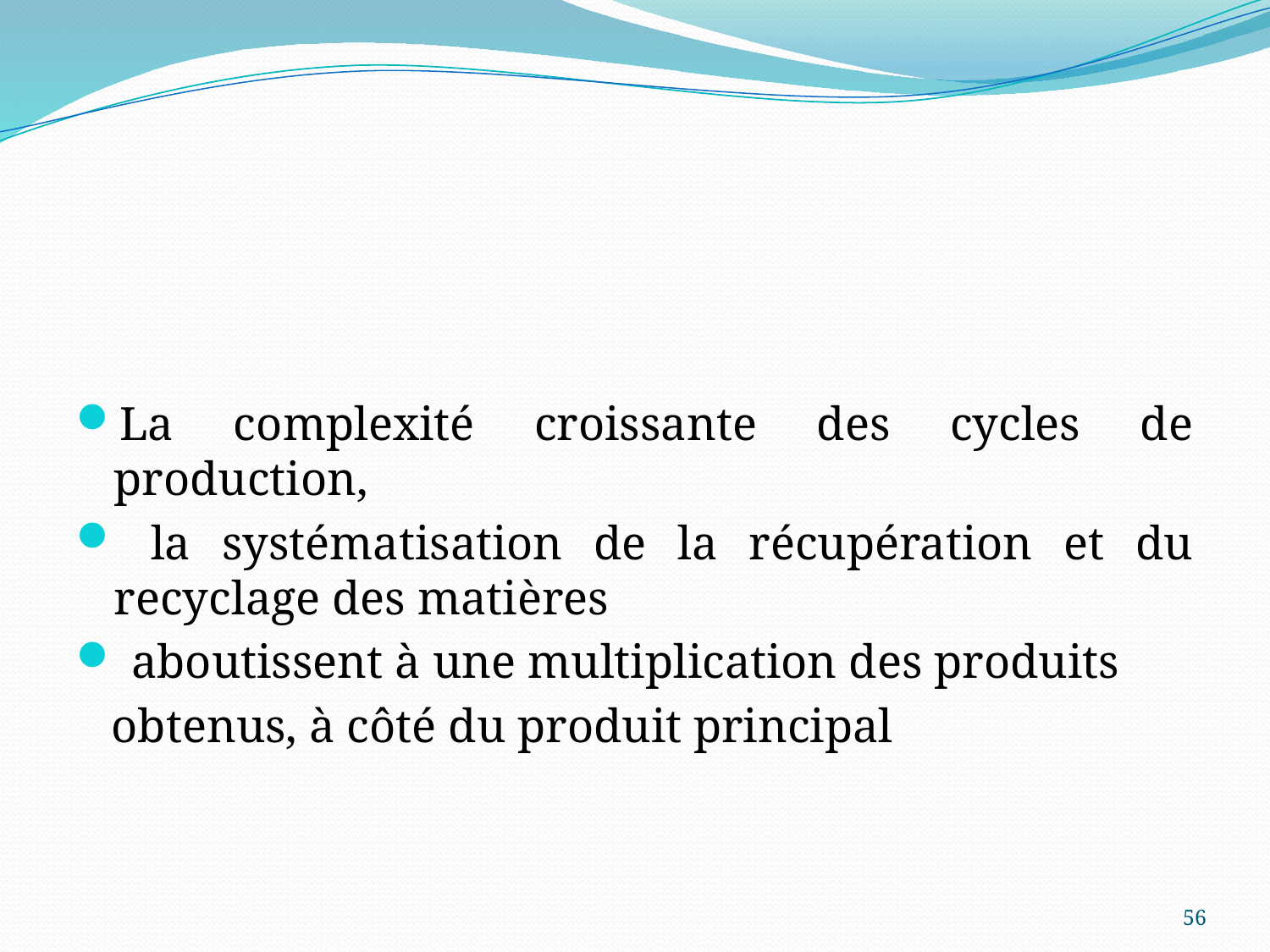

#
La complexité croissante des cycles de production,
 la systématisation de la récupération et du recyclage des matières
 aboutissent à une multiplication des produits
   obtenus, à côté du produit principal
56